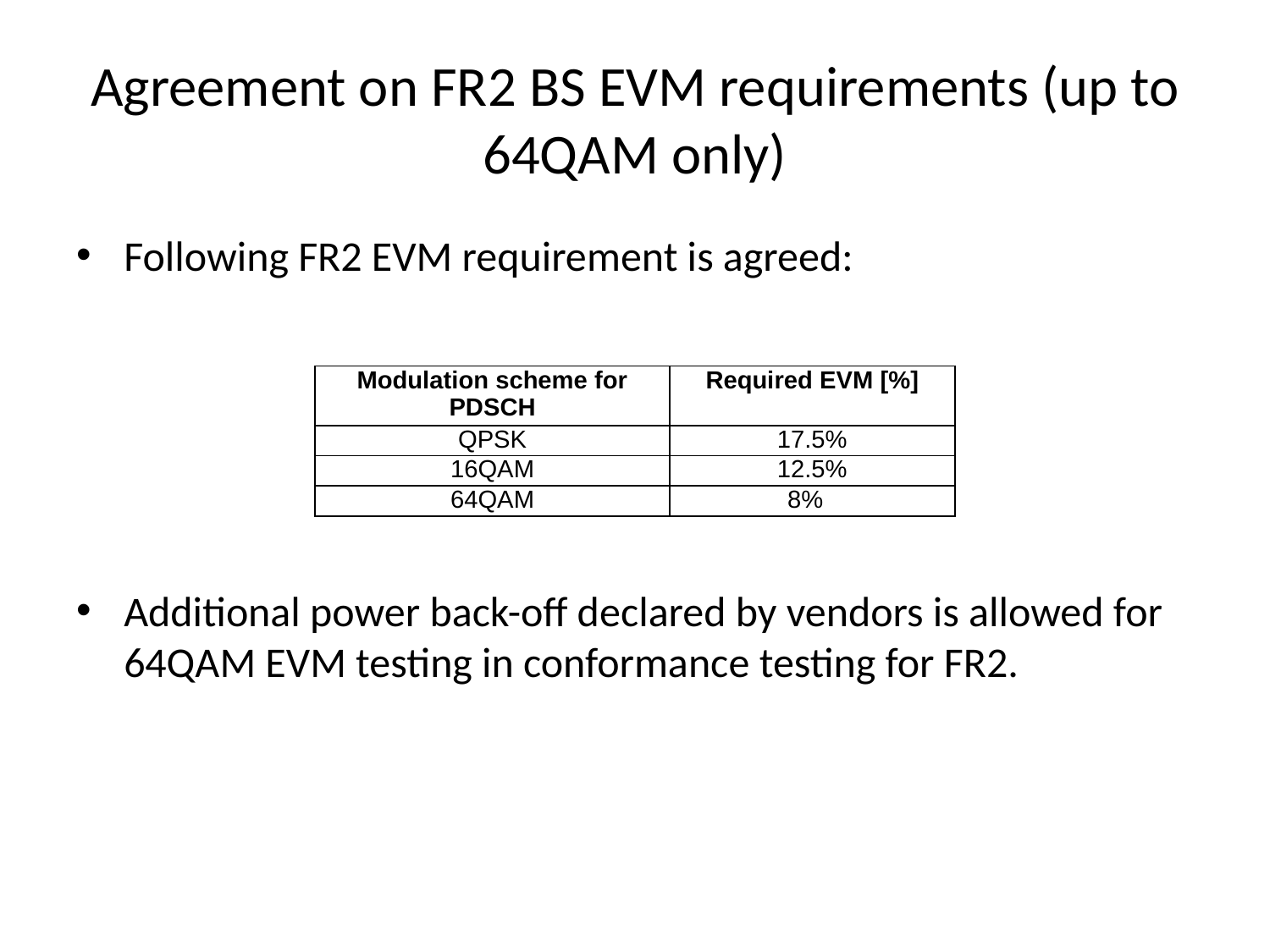

# Agreement on FR2 BS EVM requirements (up to 64QAM only)
Following FR2 EVM requirement is agreed:

Additional power back-off declared by vendors is allowed for 64QAM EVM testing in conformance testing for FR2.

| Modulation scheme for PDSCH | Required EVM [%] |
| --- | --- |
| QPSK | 17.5% |
| 16QAM | 12.5% |
| 64QAM | 8% |